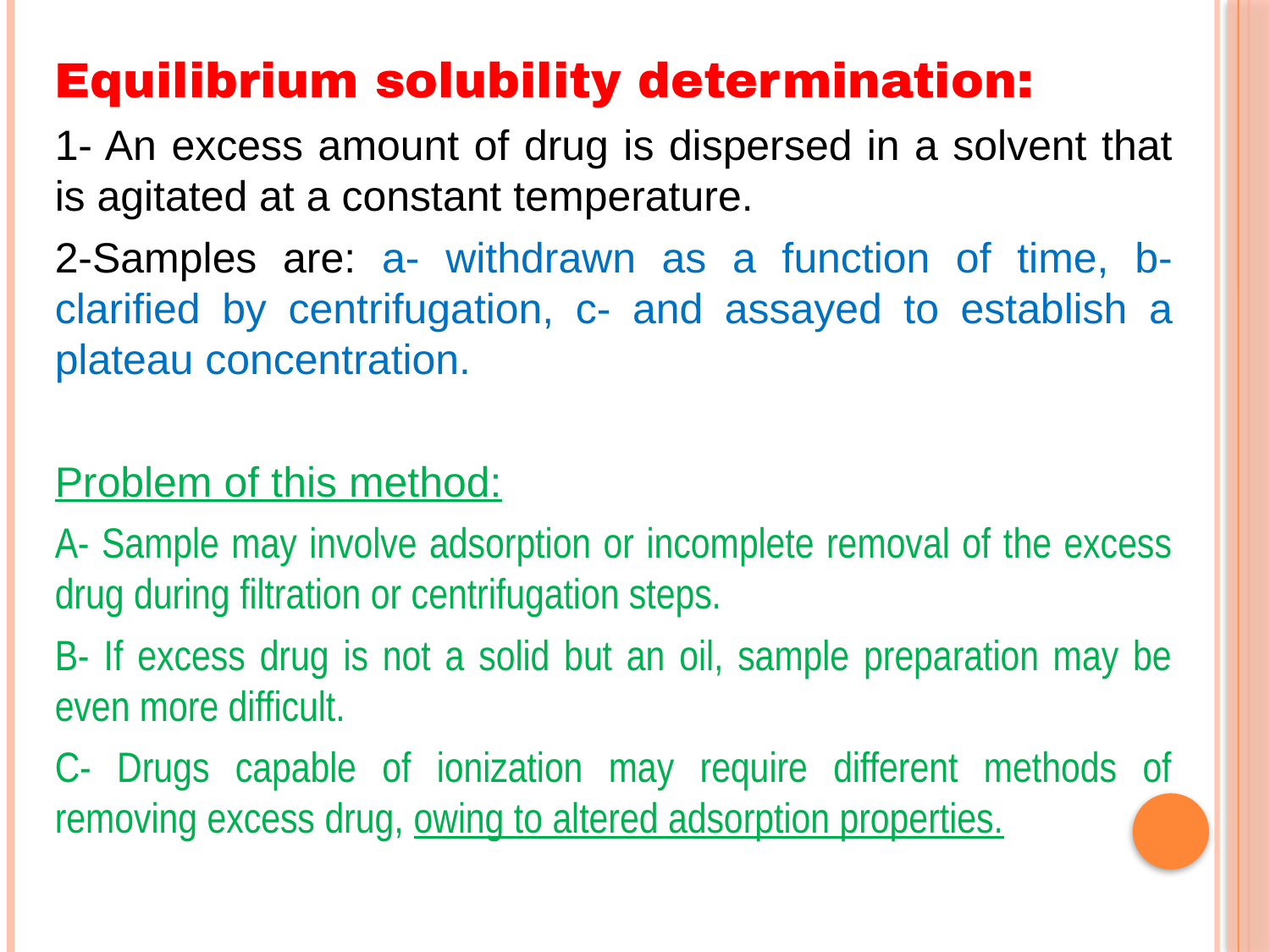

Equilibrium solubility determination:
1- An excess amount of drug is dispersed in a solvent that is agitated at a constant temperature.
2-Samples are: a- withdrawn as a function of time, b- clarified by centrifugation, c- and assayed to establish a plateau concentration.

Problem of this method:
A- Sample may involve adsorption or incomplete removal of the excess drug during filtration or centrifugation steps.
B- If excess drug is not a solid but an oil, sample preparation may be even more difficult.
C- Drugs capable of ionization may require different methods of removing excess drug, owing to altered adsorption properties.